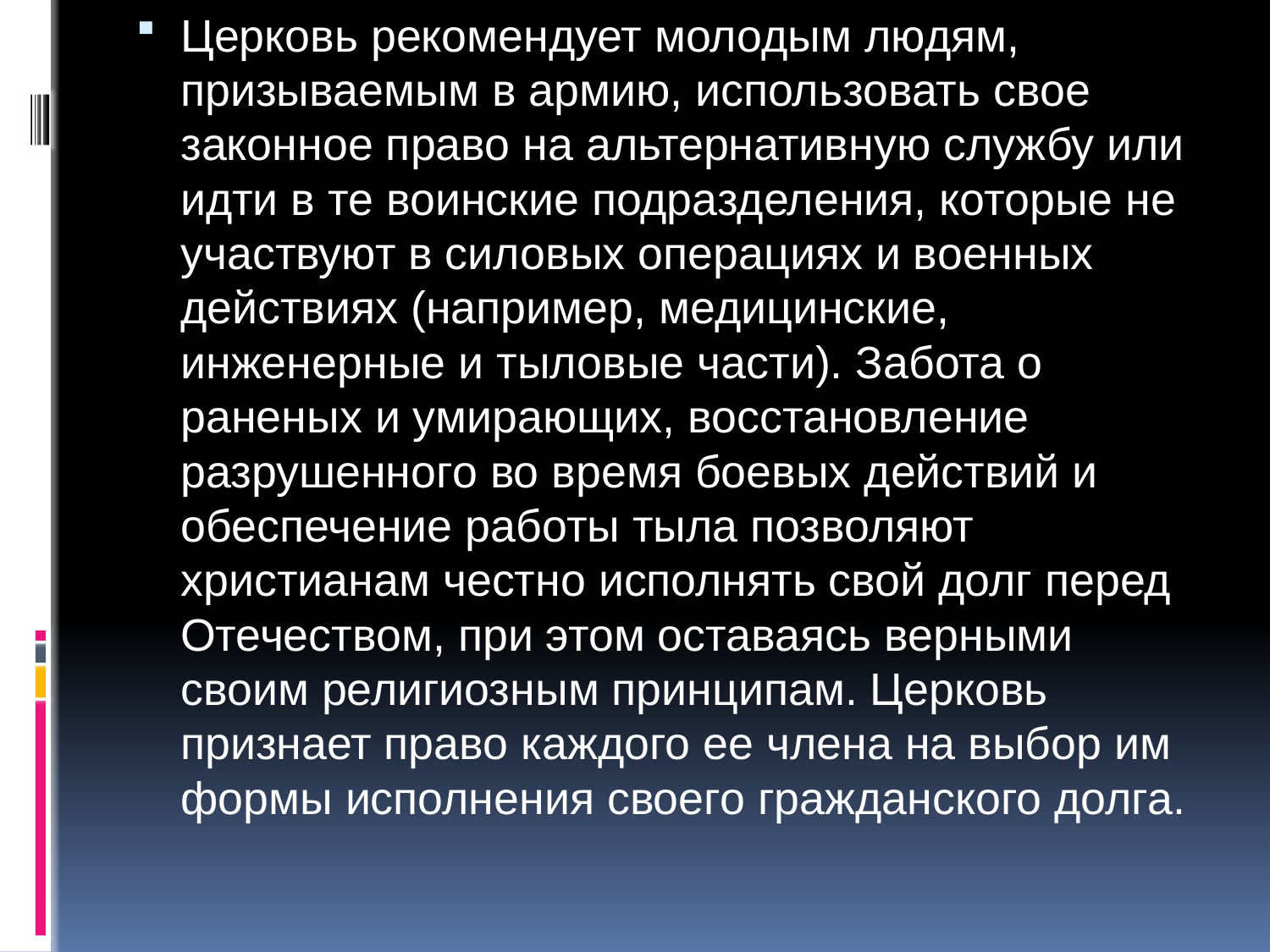

Церковь рекомендует молодым людям, призываемым в армию, использовать свое законное право на альтернативную службу или идти в те воинские подразделения, которые не участвуют в силовых операциях и военных действиях (например, медицинские, инженерные и тыловые части). Забота о раненых и умирающих, восстановление разрушенного во время боевых действий и обеспечение работы тыла позволяют христианам честно исполнять свой долг перед Отечеством, при этом оставаясь верными своим религиозным принципам. Церковь признает право каждого ее члена на выбор им формы исполнения своего гражданского долга.
#